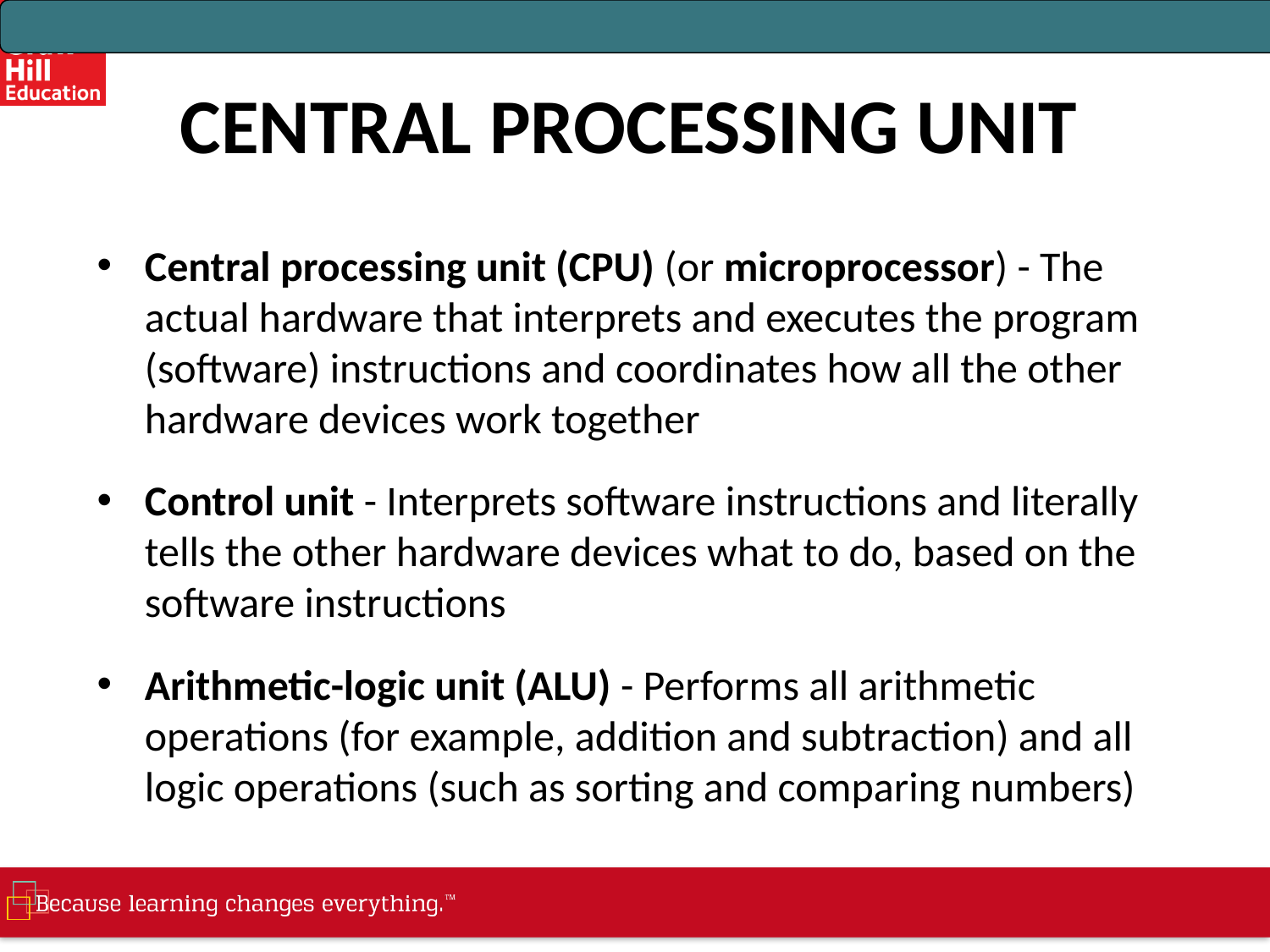

# CENTRAL PROCESSING UNIT
Central processing unit (CPU) (or microprocessor) - The actual hardware that interprets and executes the program (software) instructions and coordinates how all the other hardware devices work together
Control unit - Interprets software instructions and literally tells the other hardware devices what to do, based on the software instructions
Arithmetic-logic unit (ALU) - Performs all arithmetic operations (for example, addition and subtraction) and all logic operations (such as sorting and comparing numbers)